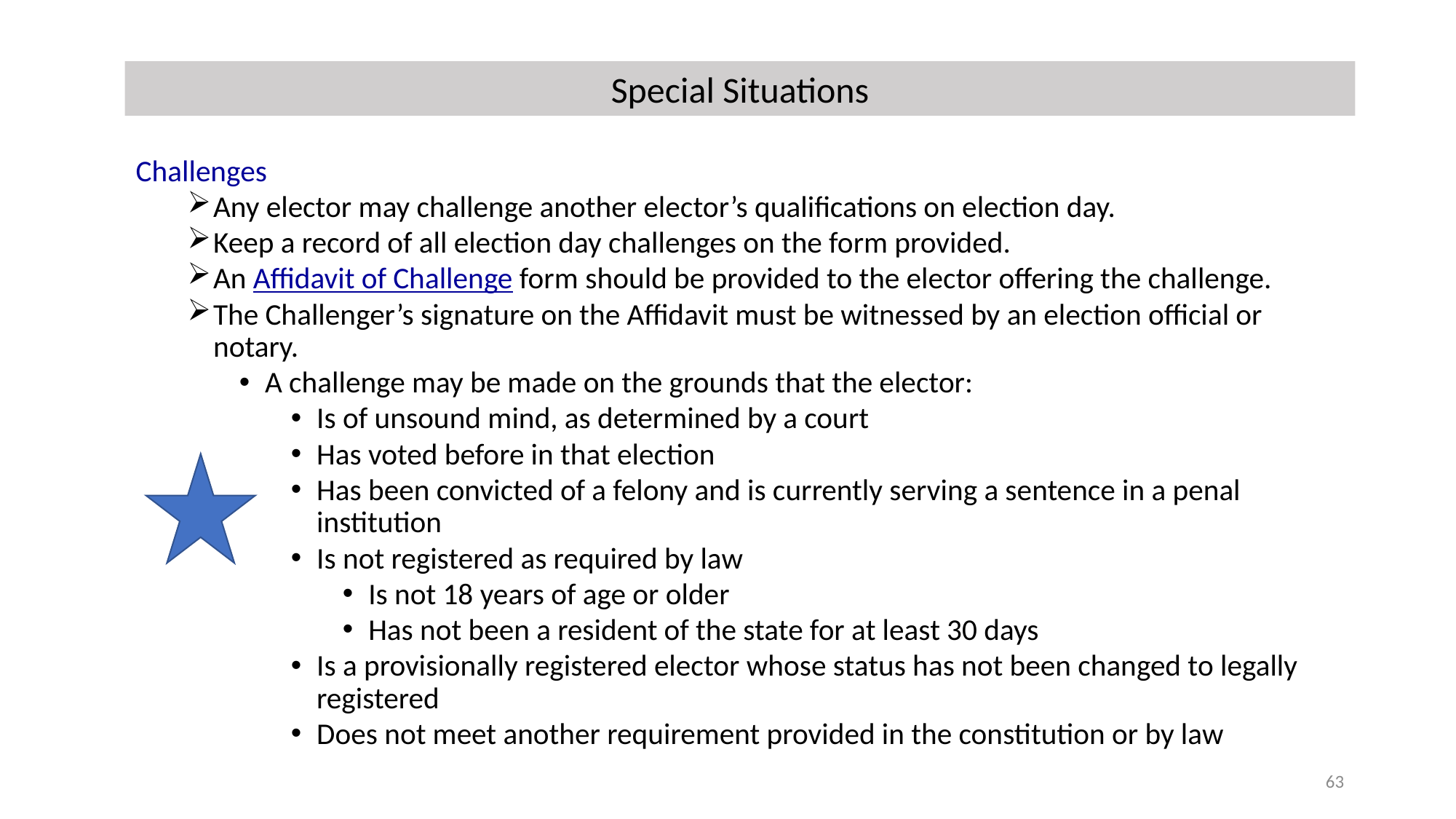

Special Situations
Challenges
Any elector may challenge another elector’s qualifications on election day.
Keep a record of all election day challenges on the form provided.
An Affidavit of Challenge form should be provided to the elector offering the challenge.
The Challenger’s signature on the Affidavit must be witnessed by an election official or notary.
A challenge may be made on the grounds that the elector:
Is of unsound mind, as determined by a court
Has voted before in that election
Has been convicted of a felony and is currently serving a sentence in a penal institution
Is not registered as required by law
Is not 18 years of age or older
Has not been a resident of the state for at least 30 days
Is a provisionally registered elector whose status has not been changed to legally registered
Does not meet another requirement provided in the constitution or by law

63